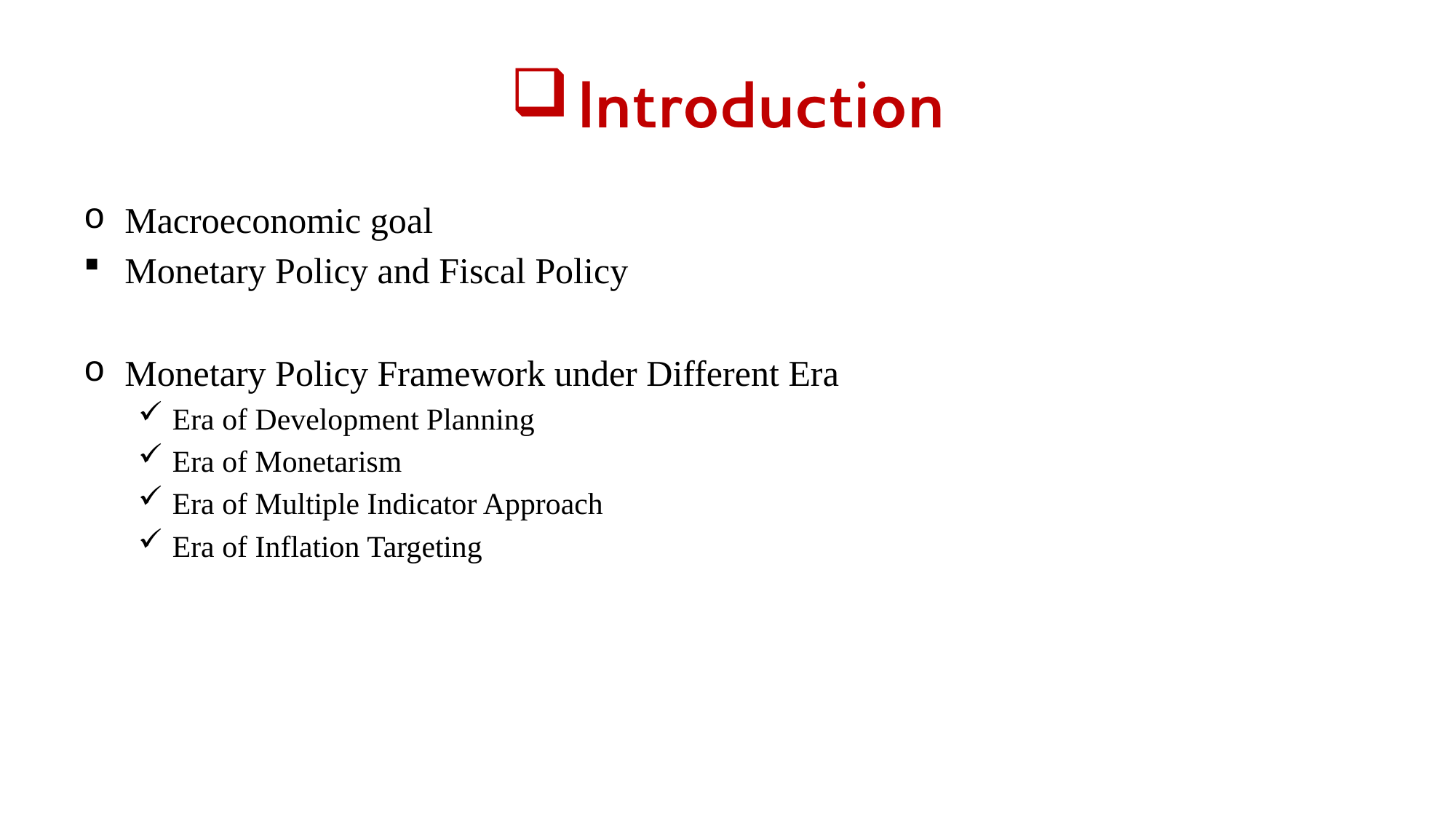

# Introduction
Macroeconomic goal
Monetary Policy and Fiscal Policy

Monetary Policy Framework under Different Era
Era of Development Planning
Era of Monetarism
Era of Multiple Indicator Approach
Era of Inflation Targeting